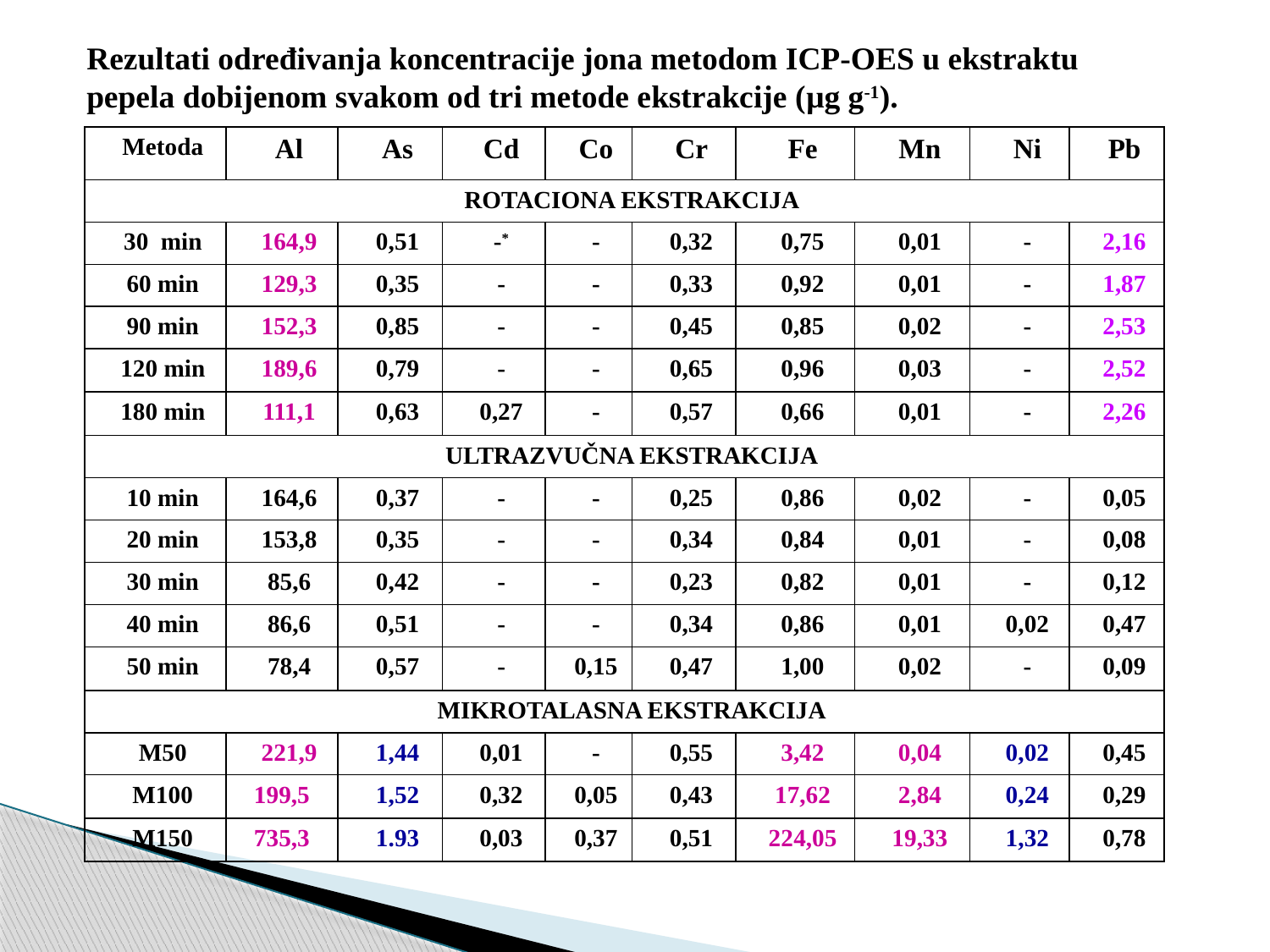

Rezultati određivanja koncentracije jona metodom ICP-OES u ekstraktu
pepela dobijenom svakom od tri metode ekstrakcije (μg g-1).
| Metoda | Al | As | Cd | Co | Cr | Fe | Mn | Ni | Pb |
| --- | --- | --- | --- | --- | --- | --- | --- | --- | --- |
| ROTACIONA EKSTRAKCIJA |  |  |  |  |  |  |  |  |  |
| 30 min | 164,9 | 0,51 | -\* | - | 0,32 | 0,75 | 0,01 | - | 2,16 |
| 60 min | 129,3 | 0,35 | - | - | 0,33 | 0,92 | 0,01 | - | 1,87 |
| 90 min | 152,3 | 0,85 | - | - | 0,45 | 0,85 | 0,02 | - | 2,53 |
| 120 min | 189,6 | 0,79 | - | - | 0,65 | 0,96 | 0,03 | - | 2,52 |
| 180 min | 111,1 | 0,63 | 0,27 | - | 0,57 | 0,66 | 0,01 | - | 2,26 |
| ULTRAZVUČNA EKSTRAKCIJA |  |  |  |  |  |  |  |  |  |
| 10 min | 164,6 | 0,37 | - | - | 0,25 | 0,86 | 0,02 | - | 0,05 |
| 20 min | 153,8 | 0,35 | - | - | 0,34 | 0,84 | 0,01 | - | 0,08 |
| 30 min | 85,6 | 0,42 | - | - | 0,23 | 0,82 | 0,01 | - | 0,12 |
| 40 min | 86,6 | 0,51 | - | - | 0,34 | 0,86 | 0,01 | 0,02 | 0,47 |
| 50 min | 78,4 | 0,57 | - | 0,15 | 0,47 | 1,00 | 0,02 | - | 0,09 |
| MIKROTALASNA EKSTRAKCIJA |  |  |  |  |  |  |  |  |  |
| M50 | 221,9 | 1,44 | 0,01 | - | 0,55 | 3,42 | 0,04 | 0,02 | 0,45 |
| M100 | 199,5 | 1,52 | 0,32 | 0,05 | 0,43 | 17,62 | 2,84 | 0,24 | 0,29 |
| M150 | 735,3 | 1.93 | 0,03 | 0,37 | 0,51 | 224,05 | 19,33 | 1,32 | 0,78 |